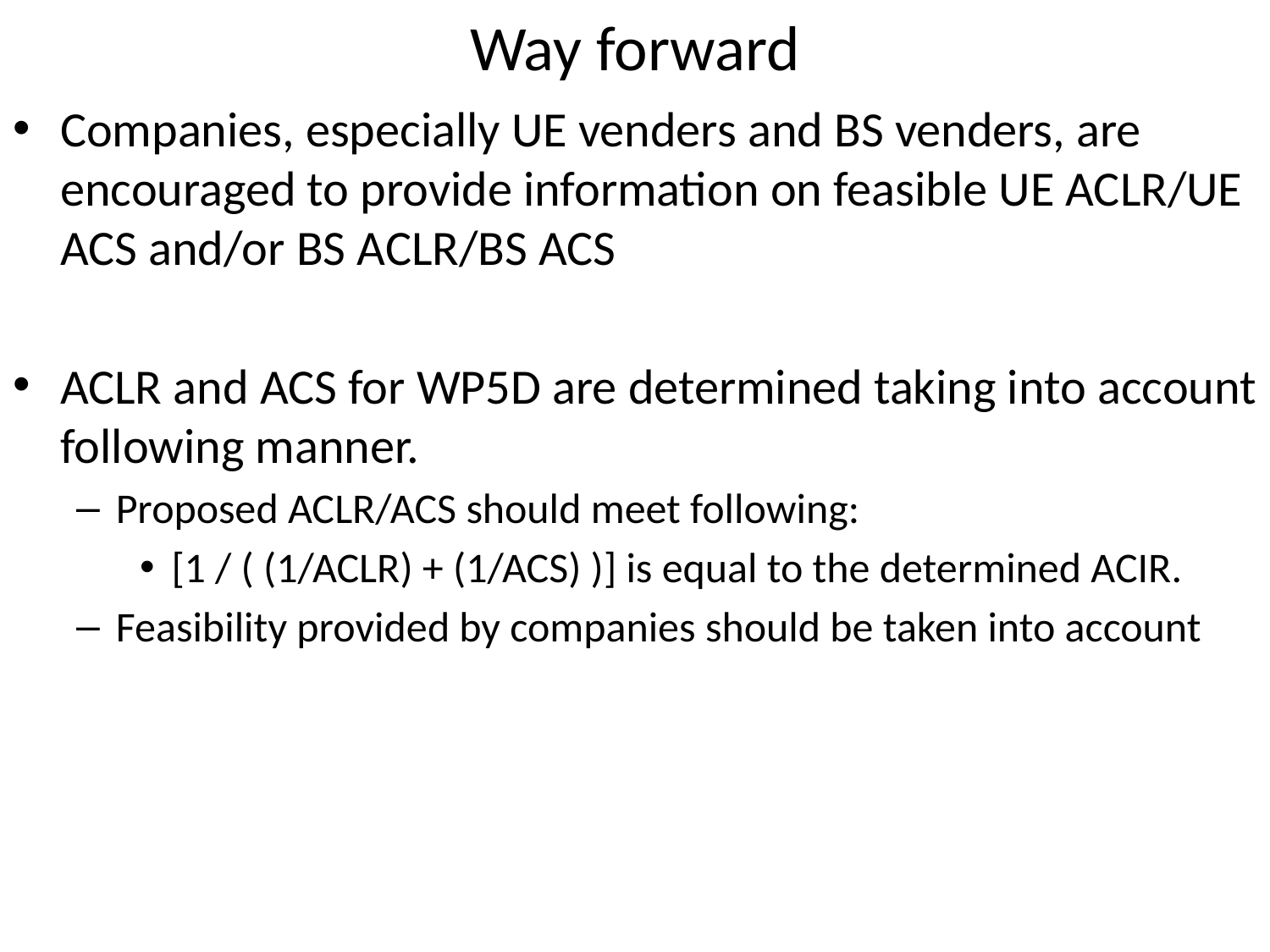

# Way forward
Companies, especially UE venders and BS venders, are encouraged to provide information on feasible UE ACLR/UE ACS and/or BS ACLR/BS ACS

ACLR and ACS for WP5D are determined taking into account following manner.
Proposed ACLR/ACS should meet following:
[1 / ( (1/ACLR) + (1/ACS) )] is equal to the determined ACIR.
Feasibility provided by companies should be taken into account